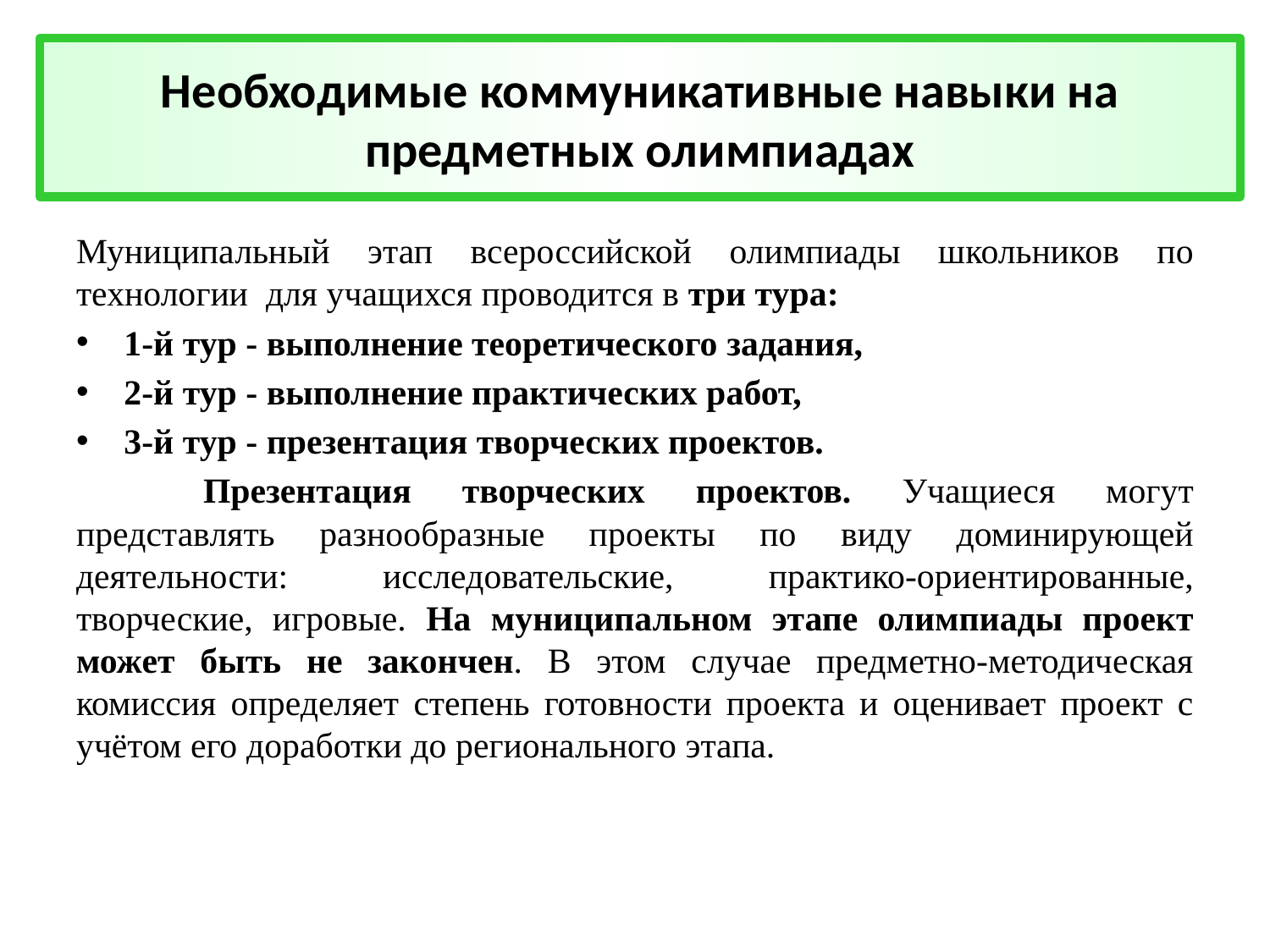

# Необходимые коммуникативные навыки на предметных олимпиадах
Муниципальный этап всероссийской олимпиады школьников по технологии  для учащихся проводится в три тура:
1-й тур - выполнение теоретического задания,
2-й тур - выполнение практических работ,
3-й тур - презентация творческих проектов.
	Презентация творческих проектов. Учащиеся могут представлять разнообразные проекты по виду доминирующей деятельности: исследовательские, практико-ориентированные, творческие, игровые. На муниципальном этапе олимпиады проект может быть не закончен. В этом случае предметно-методическая комиссия определяет степень готовности проекта и оценивает проект с учётом его доработки до регионального этапа.